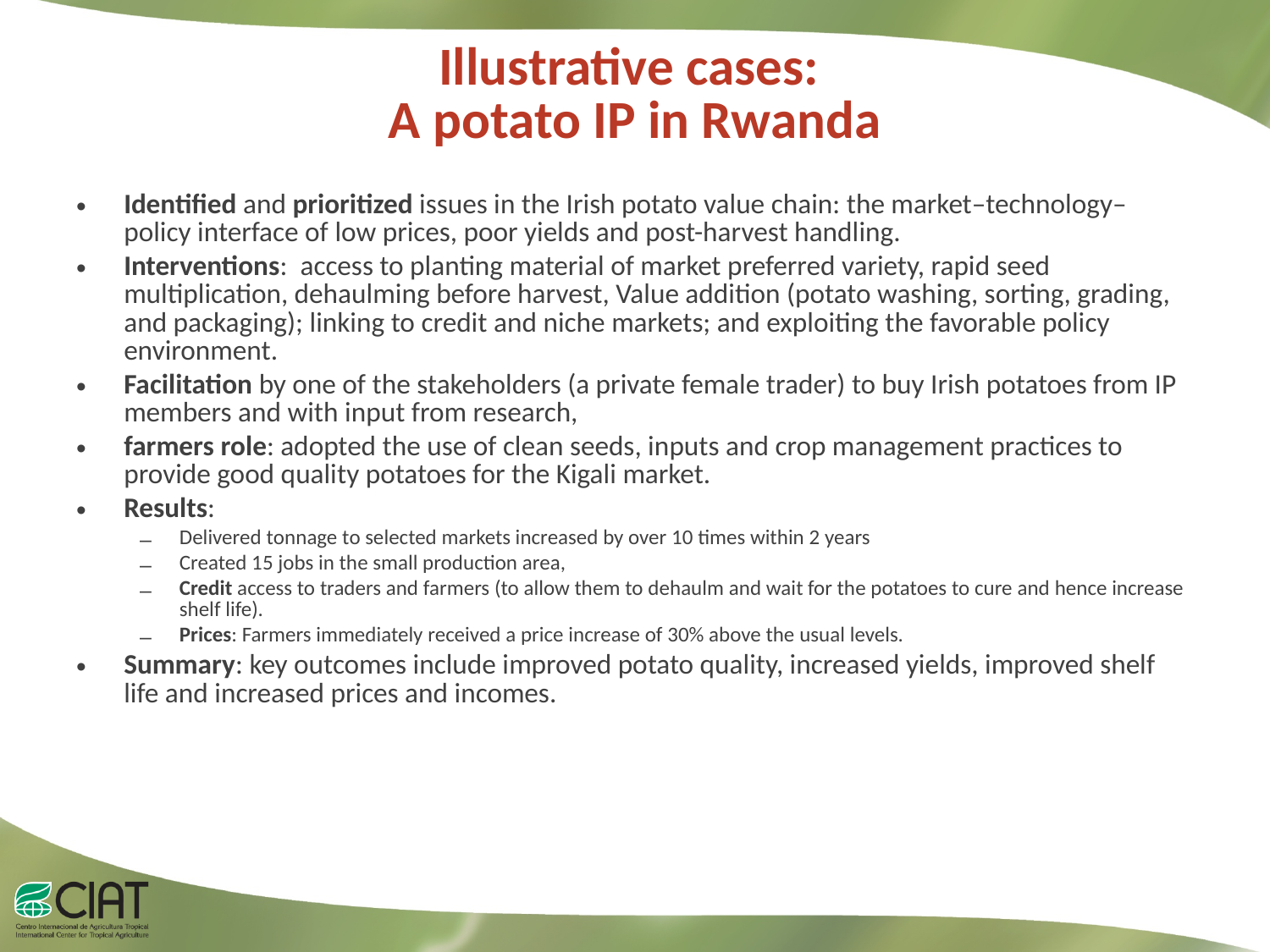

# Illustrative cases: A potato IP in Rwanda
Identified and prioritized issues in the Irish potato value chain: the market–technology–policy interface of low prices, poor yields and post-harvest handling.
Interventions:  access to planting material of market preferred variety, rapid seed multiplication, dehaulming before harvest, Value addition (potato washing, sorting, grading, and packaging); linking to credit and niche markets; and exploiting the favorable policy environment.
Facilitation by one of the stakeholders (a private female trader) to buy Irish potatoes from IP members and with input from research,
farmers role: adopted the use of clean seeds, inputs and crop management practices to provide good quality potatoes for the Kigali market.
Results:
Delivered tonnage to selected markets increased by over 10 times within 2 years
Created 15 jobs in the small production area,
Credit access to traders and farmers (to allow them to dehaulm and wait for the potatoes to cure and hence increase shelf life).
Prices: Farmers immediately received a price increase of 30% above the usual levels.
Summary: key outcomes include improved potato quality, increased yields, improved shelf life and increased prices and incomes.